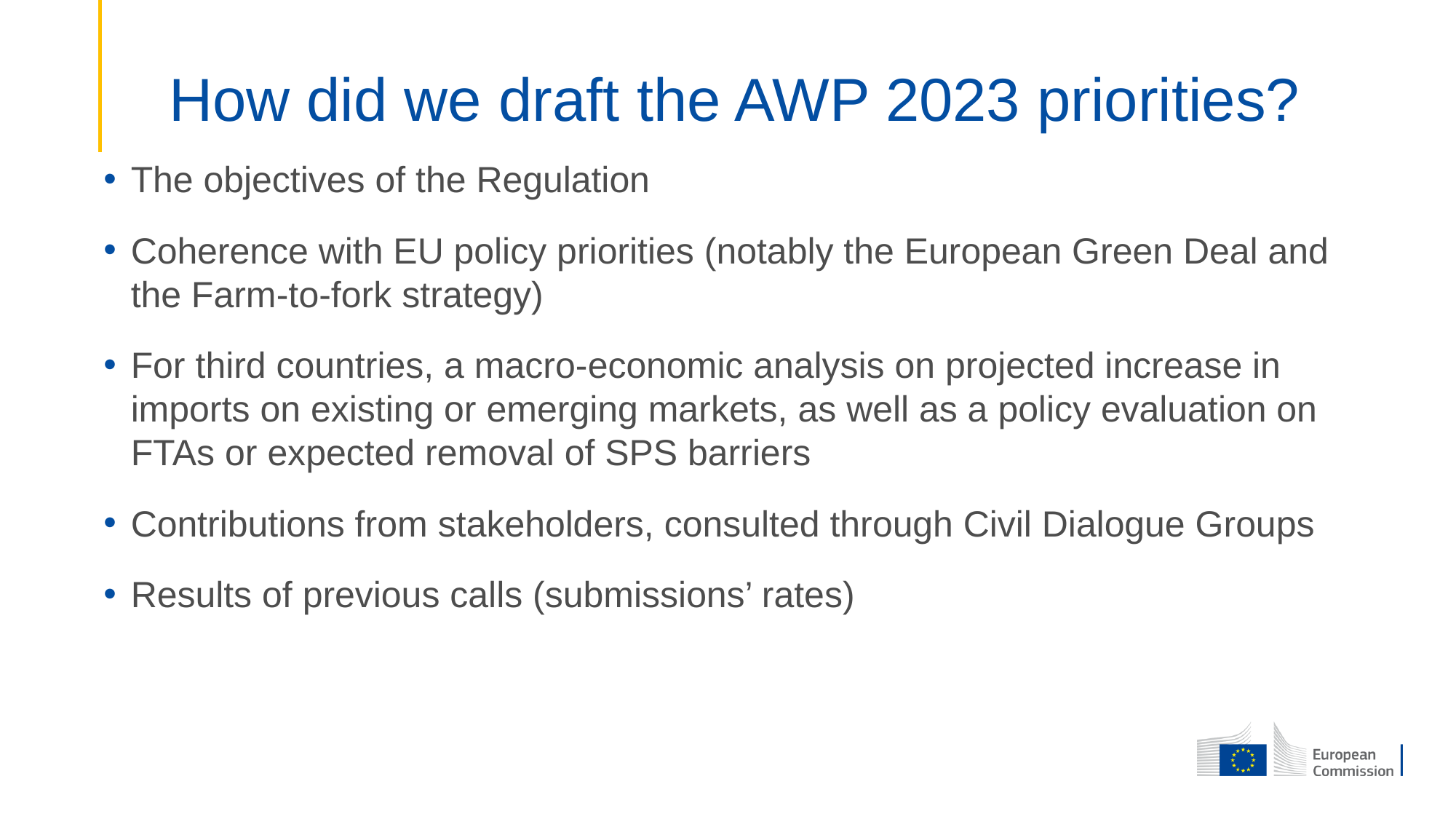

# How did we draft the AWP 2023 priorities?
The objectives of the Regulation
Coherence with EU policy priorities (notably the European Green Deal and the Farm-to-fork strategy)
For third countries, a macro-economic analysis on projected increase in imports on existing or emerging markets, as well as a policy evaluation on FTAs or expected removal of SPS barriers
Contributions from stakeholders, consulted through Civil Dialogue Groups
Results of previous calls (submissions’ rates)